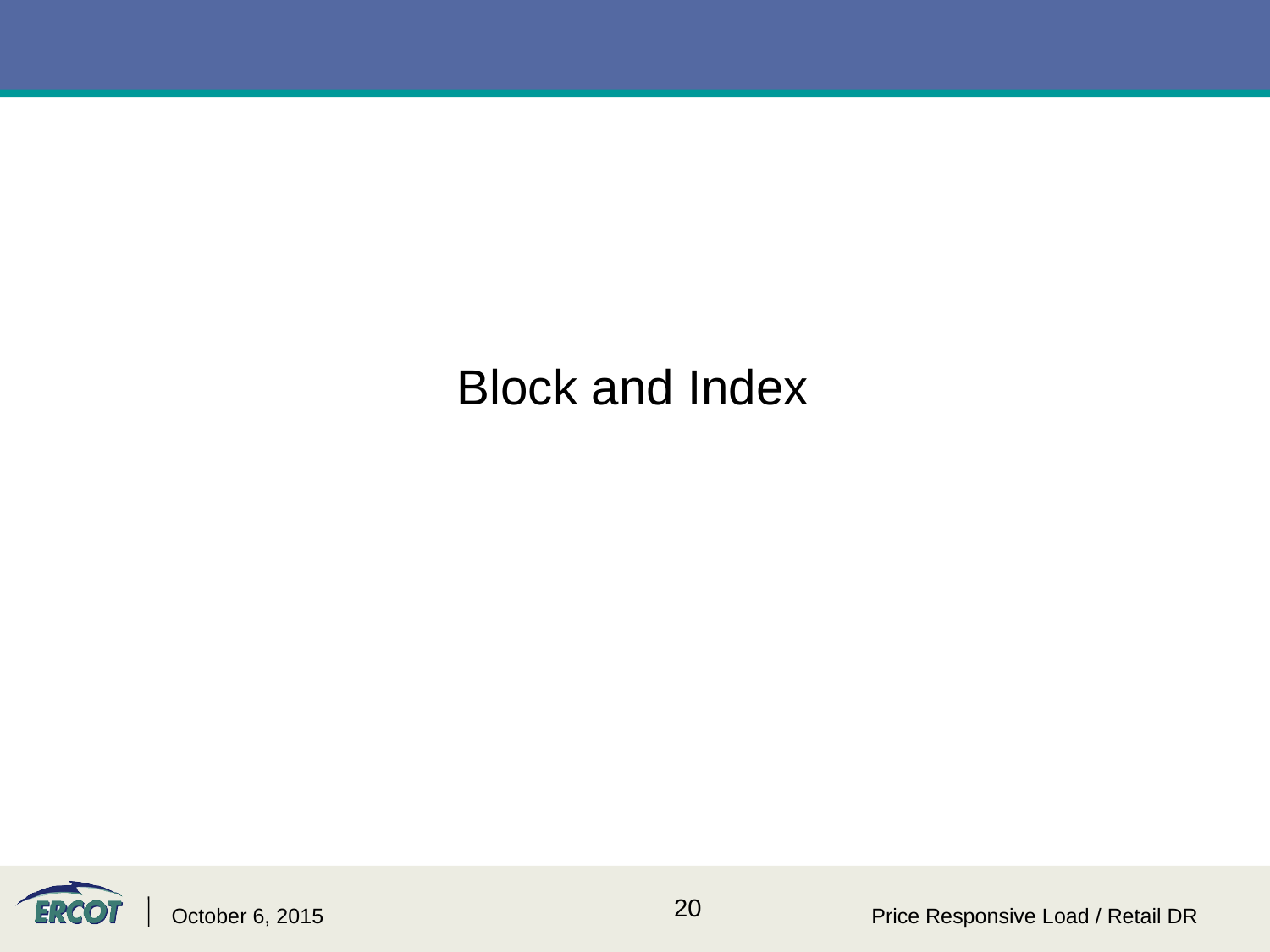

#
Block and Index
October 6, 2015
Price Responsive Load / Retail DR